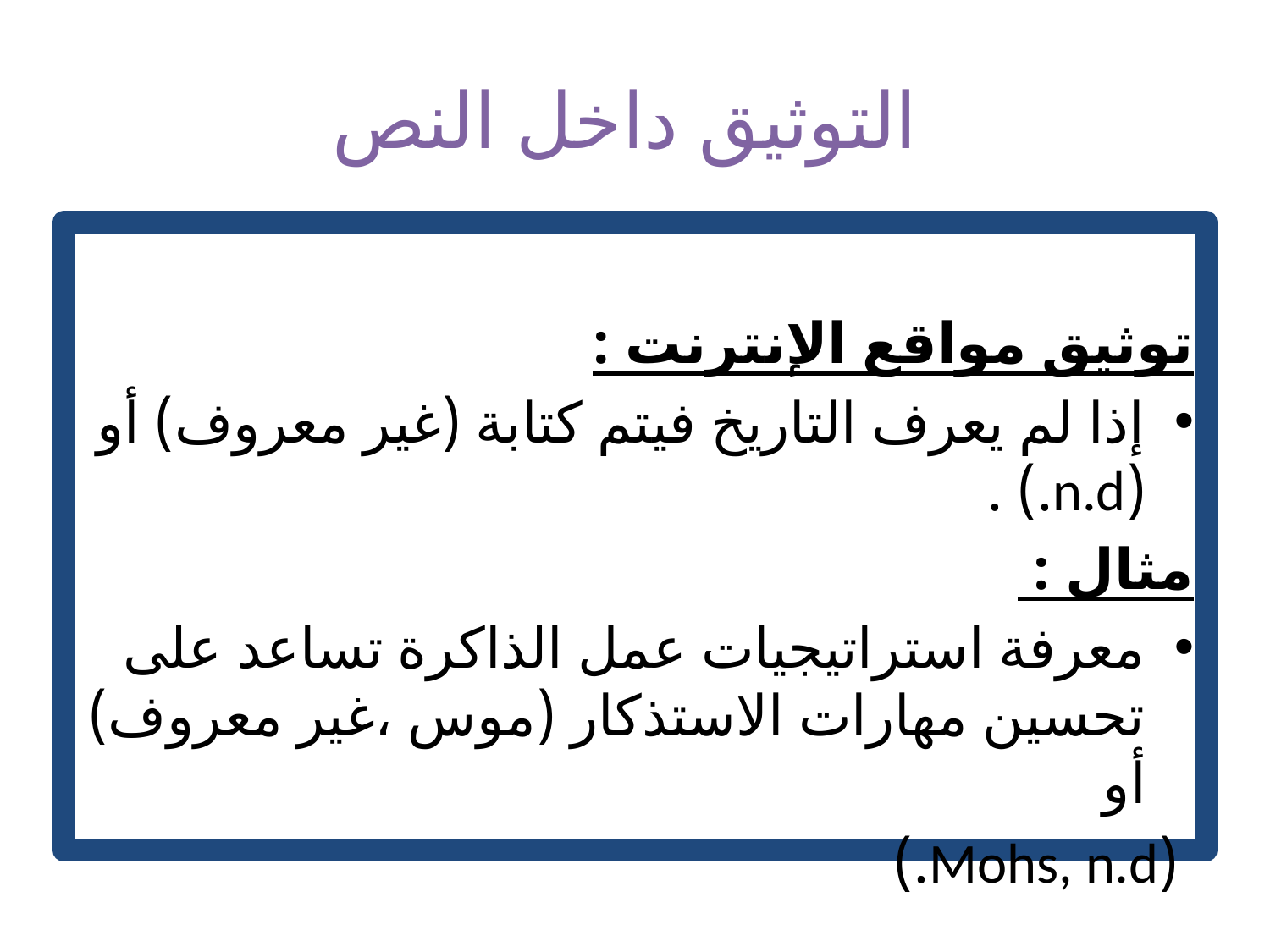

# التوثيق داخل النص

توثيق مواقع الإنترنت :
إذا لم يعرف التاريخ فيتم كتابة (غير معروف) أو (n.d.) .
مثال :
معرفة استراتيجيات عمل الذاكرة تساعد على تحسين مهارات الاستذكار (موس ،غير معروف) أو
 (Mohs, n.d.)